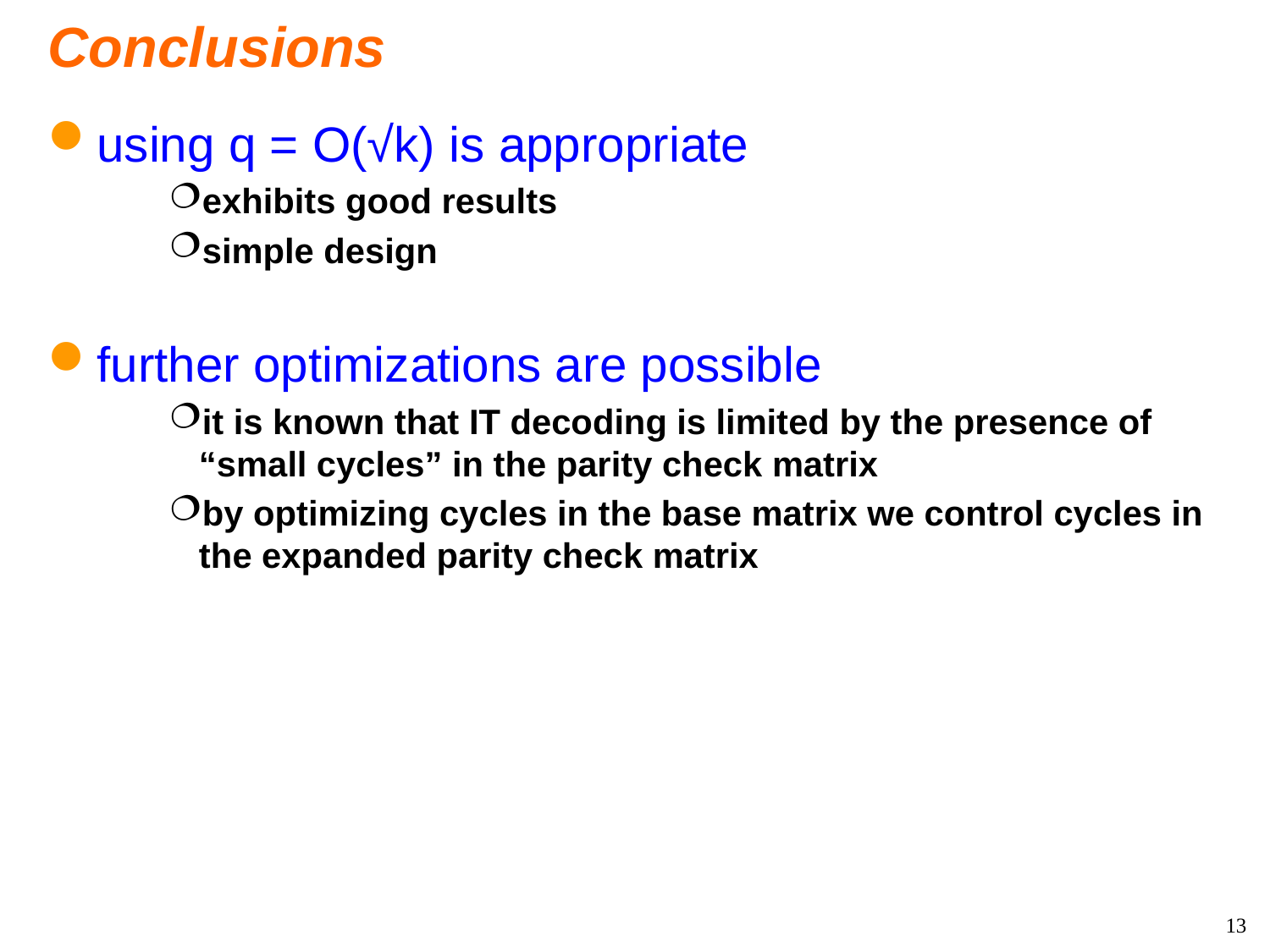

# Conclusions
using q = O(√k) is appropriate
exhibits good results
simple design

further optimizations are possible
it is known that IT decoding is limited by the presence of “small cycles” in the parity check matrix
by optimizing cycles in the base matrix we control cycles in the expanded parity check matrix
13